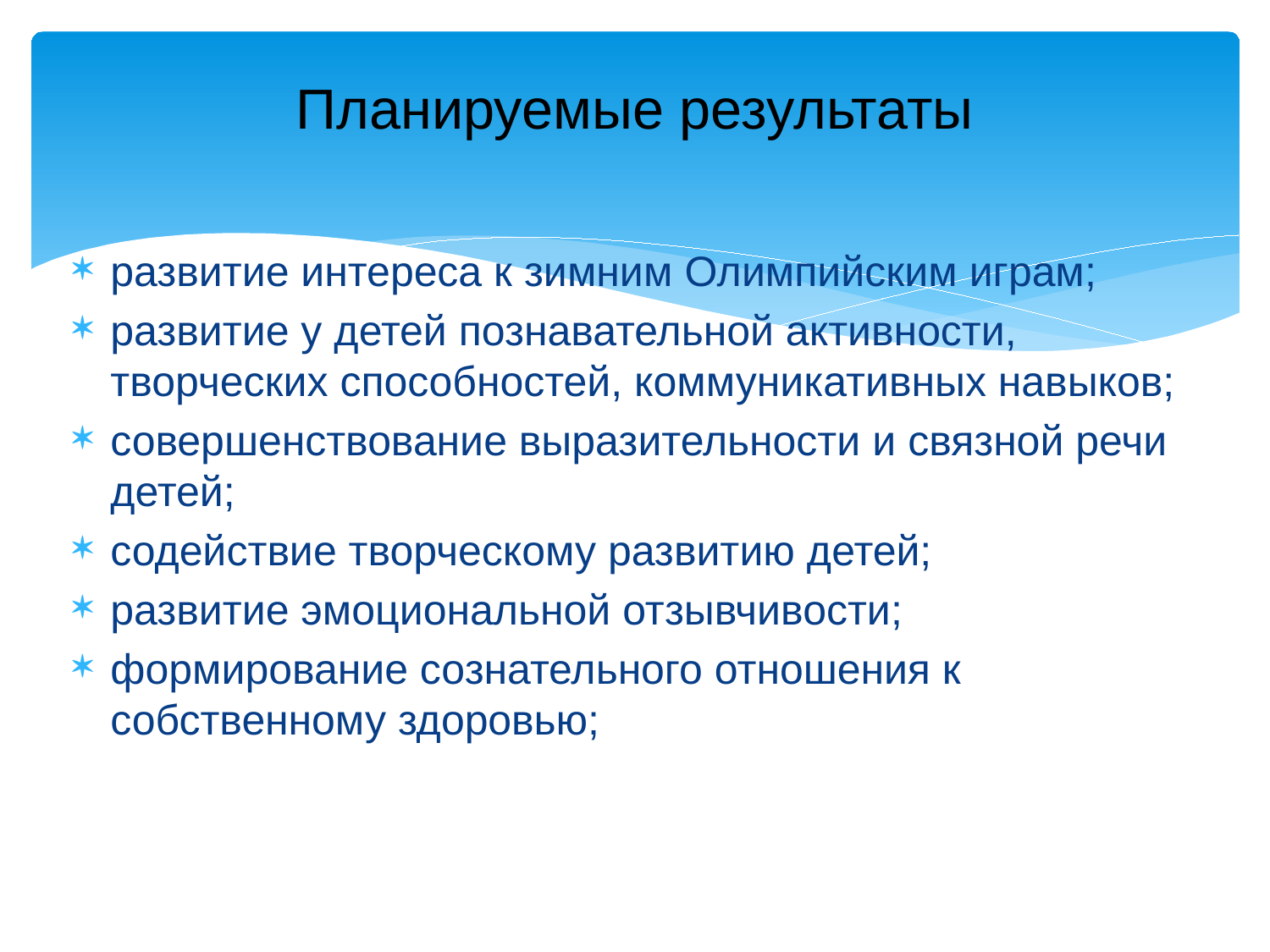

# Планируемые результаты
развитие интереса к зимним Олимпийским играм;
развитие у детей познавательной активности, творческих способностей, коммуникативных навыков;
совершенствование выразительности и связной речи детей;
содействие творческому развитию детей;
развитие эмоциональной отзывчивости;
формирование сознательного отношения к собственному здоровью;